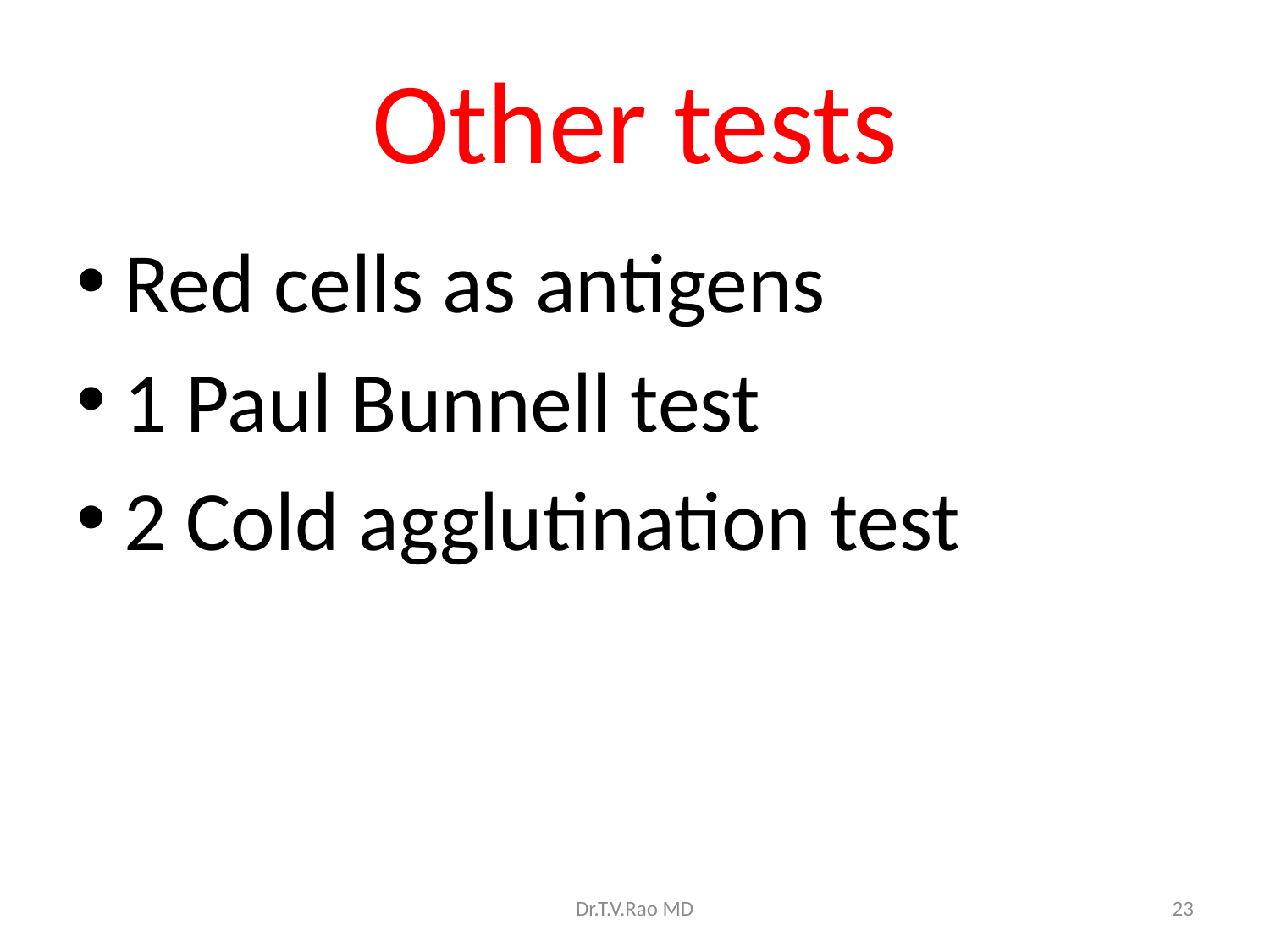

# Other tests
Red cells as antigens
1 Paul Bunnell test
2 Cold agglutination test

Dr.T.V.Rao MD
23